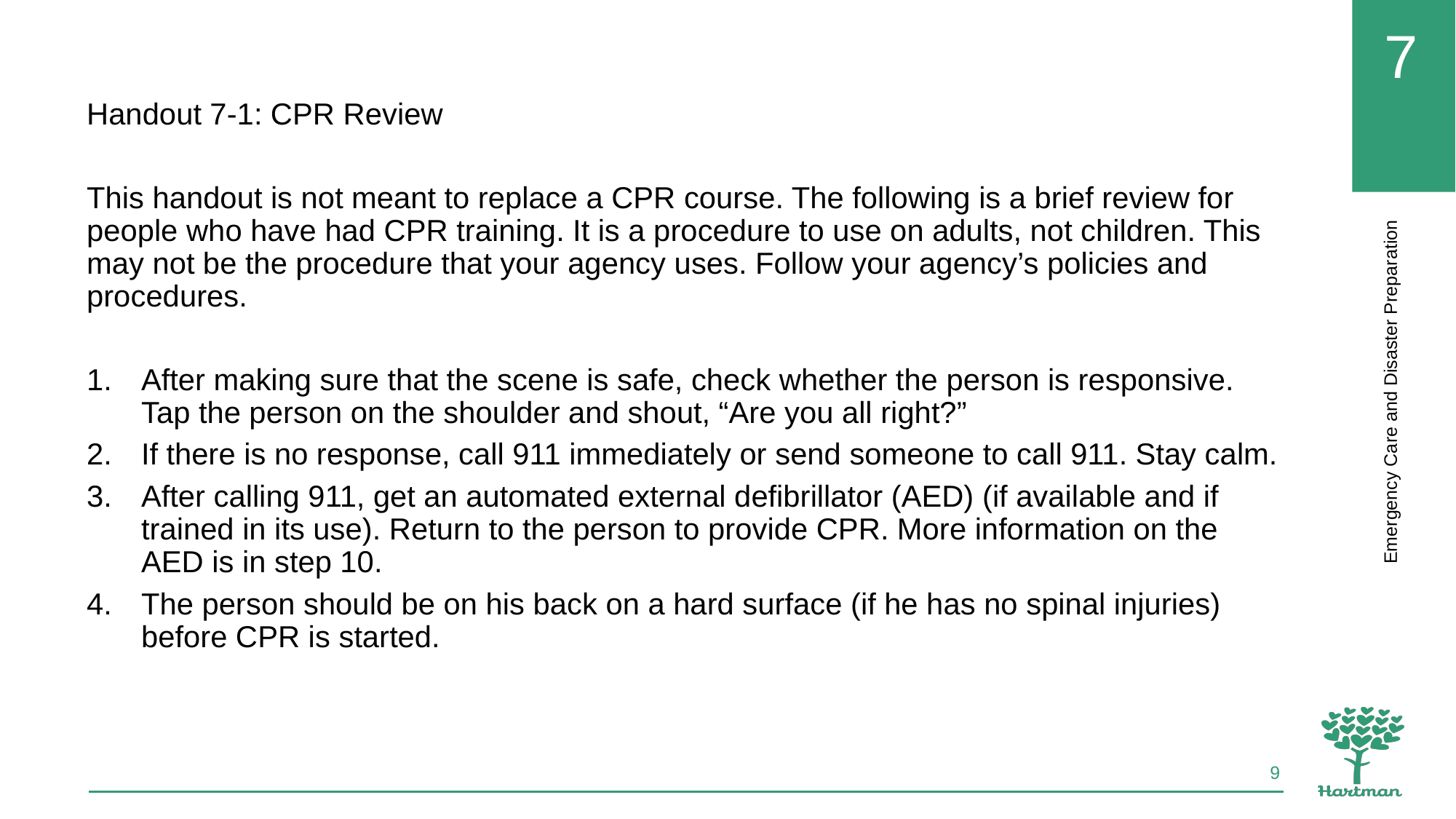

Handout 7-1: CPR Review

This handout is not meant to replace a CPR course. The following is a brief review for people who have had CPR training. It is a procedure to use on adults, not children. This may not be the procedure that your agency uses. Follow your agency’s policies and procedures.

After making sure that the scene is safe, check whether the person is responsive. Tap the person on the shoulder and shout, “Are you all right?”
If there is no response, call 911 immediately or send someone to call 911. Stay calm.
After calling 911, get an automated external defibrillator (AED) (if available and if trained in its use). Return to the person to provide CPR. More information on the AED is in step 10.
The person should be on his back on a hard surface (if he has no spinal injuries) before CPR is started.

9